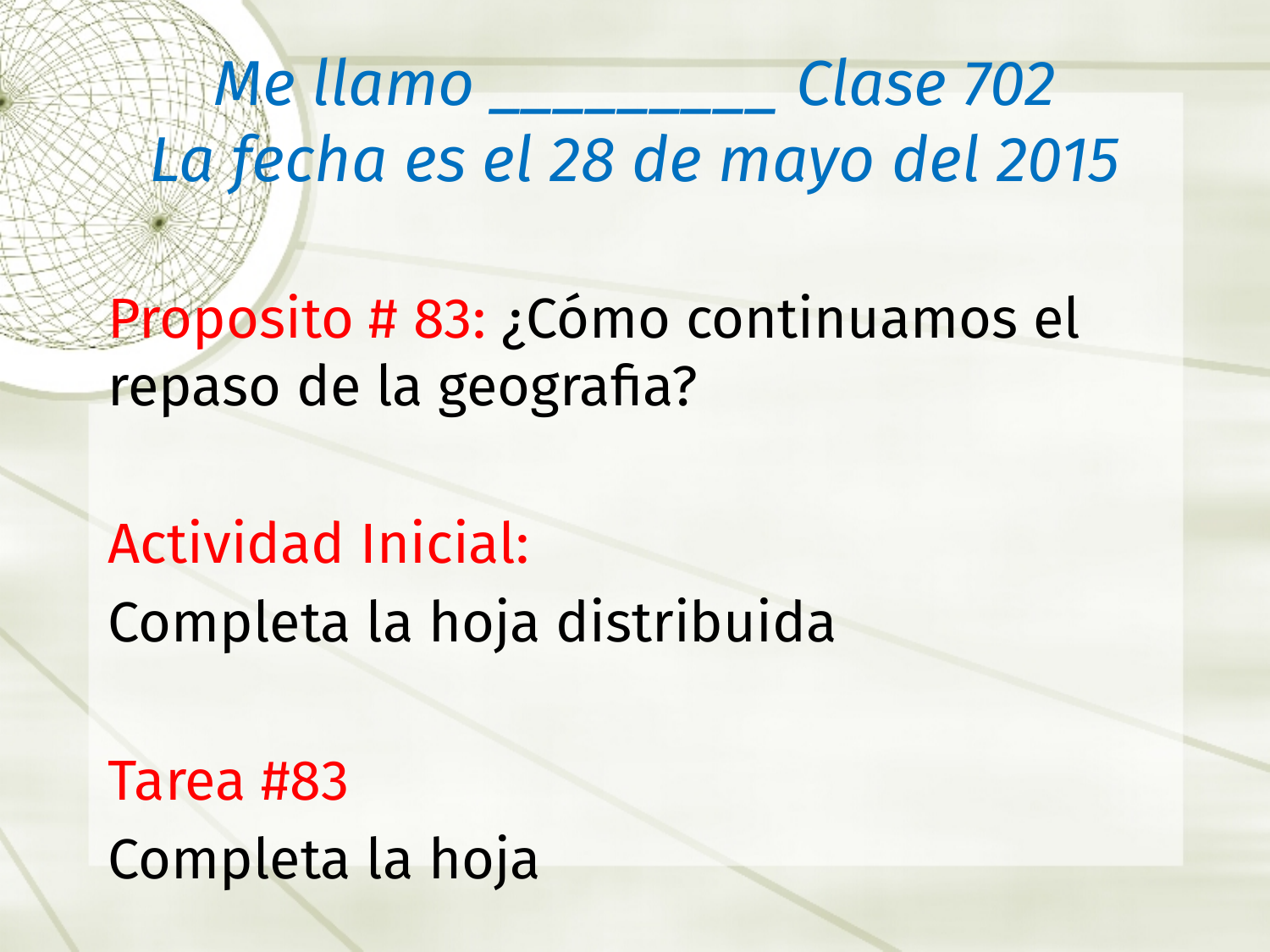

# Me llamo _________ Clase 702 La fecha es el 28 de mayo del 2015
Proposito # 83: ¿Cómo continuamos el repaso de la geografia?

Actividad Inicial:
Completa la hoja distribuida

Tarea #83
Completa la hoja